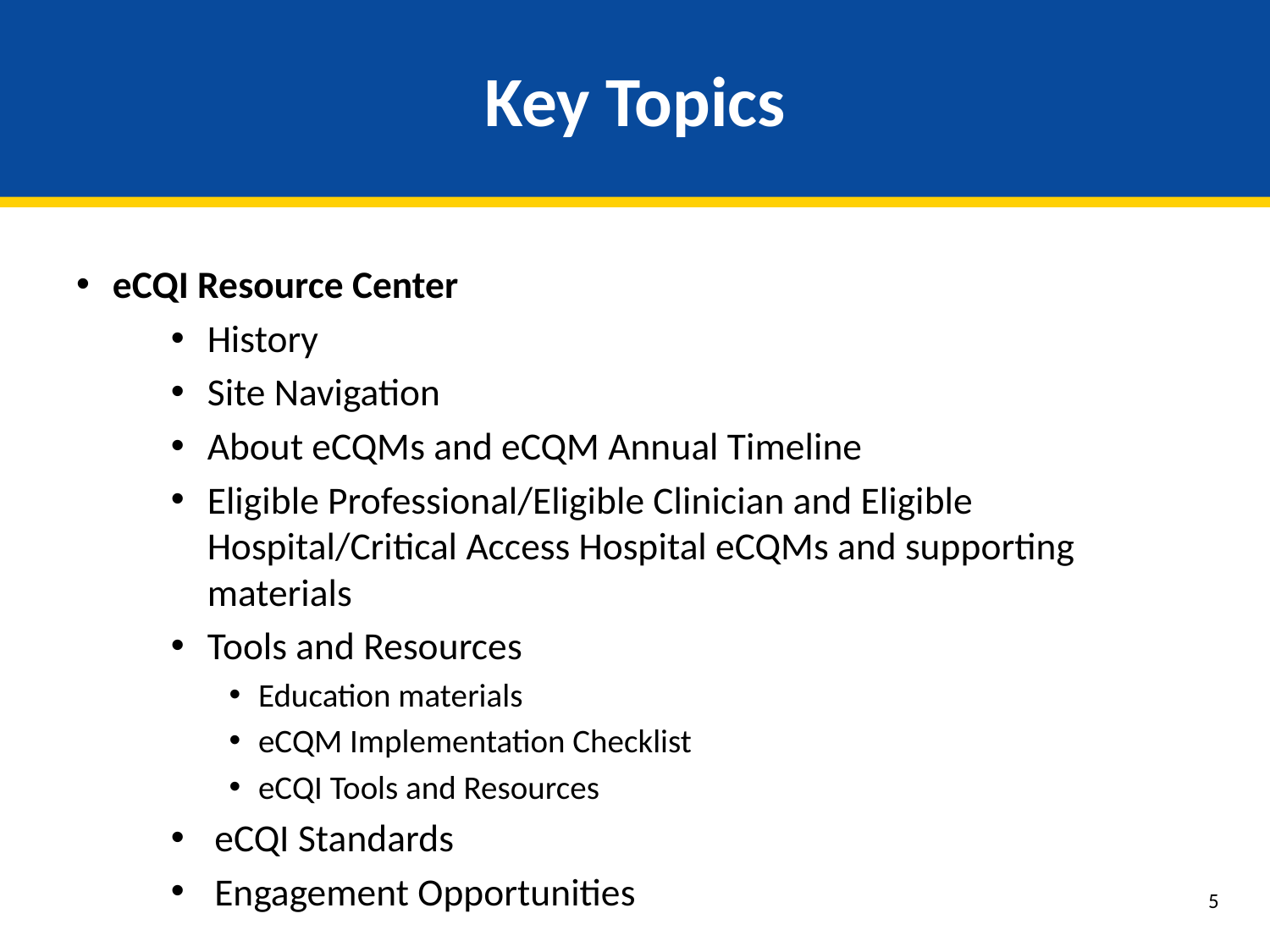

# Key Topics
eCQI Resource Center
History
Site Navigation
About eCQMs and eCQM Annual Timeline
Eligible Professional/Eligible Clinician and Eligible Hospital/Critical Access Hospital eCQMs and supporting materials
Tools and Resources
Education materials
eCQM Implementation Checklist
eCQI Tools and Resources
eCQI Standards
Engagement Opportunities